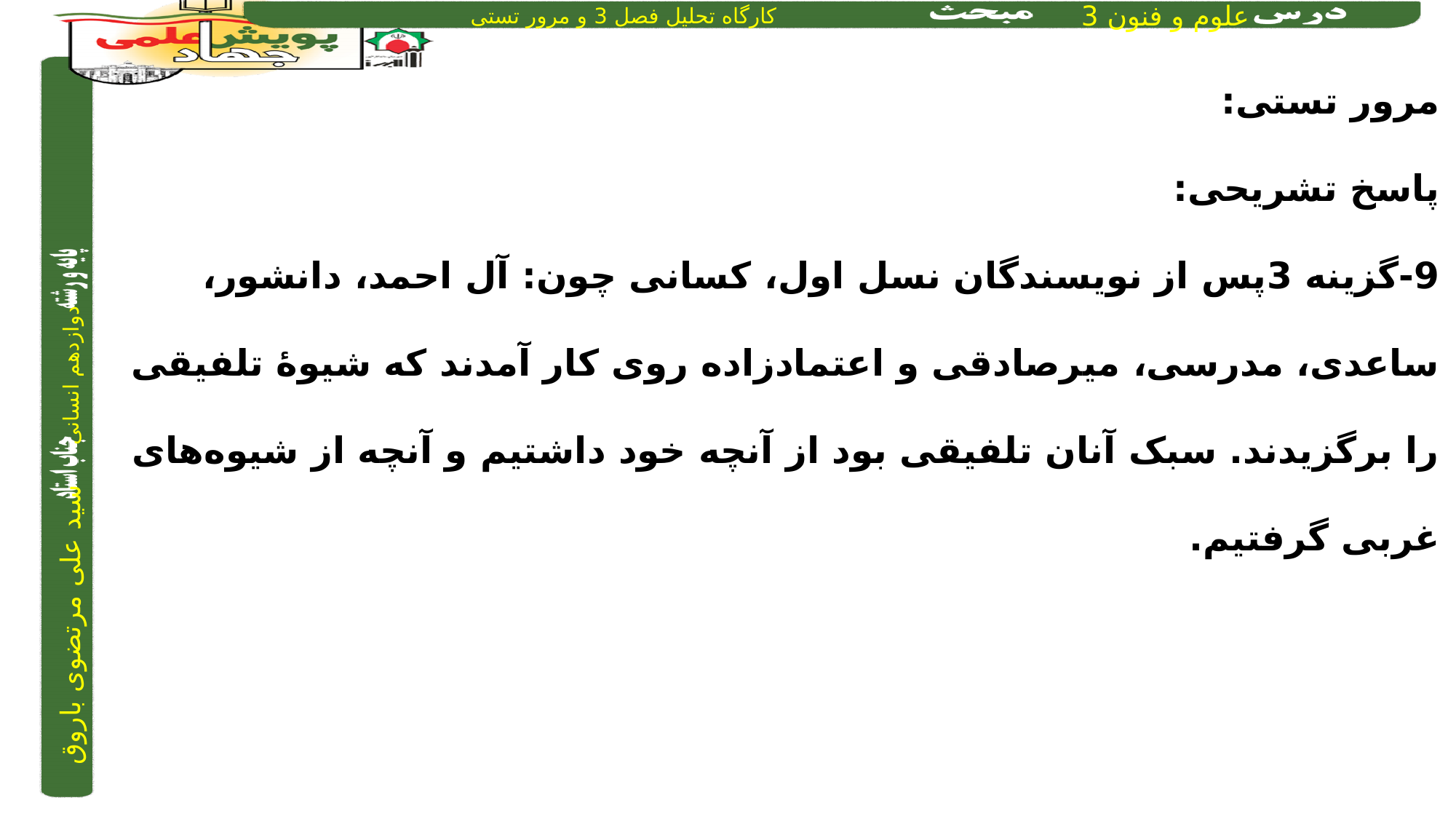

مرور تستی:
پاسخ تشریحی:
9-گزینه 3پس از نویسندگان نسل اول، کسانی چون: آل احمد، دانشور، ساعدی، مدرسی، میرصادقی و اعتمادزاده روی کار آمدند که شیوۀ تلفیقی را برگزیدند. سبک آنان تلفیقی بود از آنچه خود داشتیم و آنچه از شیوه‌های غربی گرفتیم.